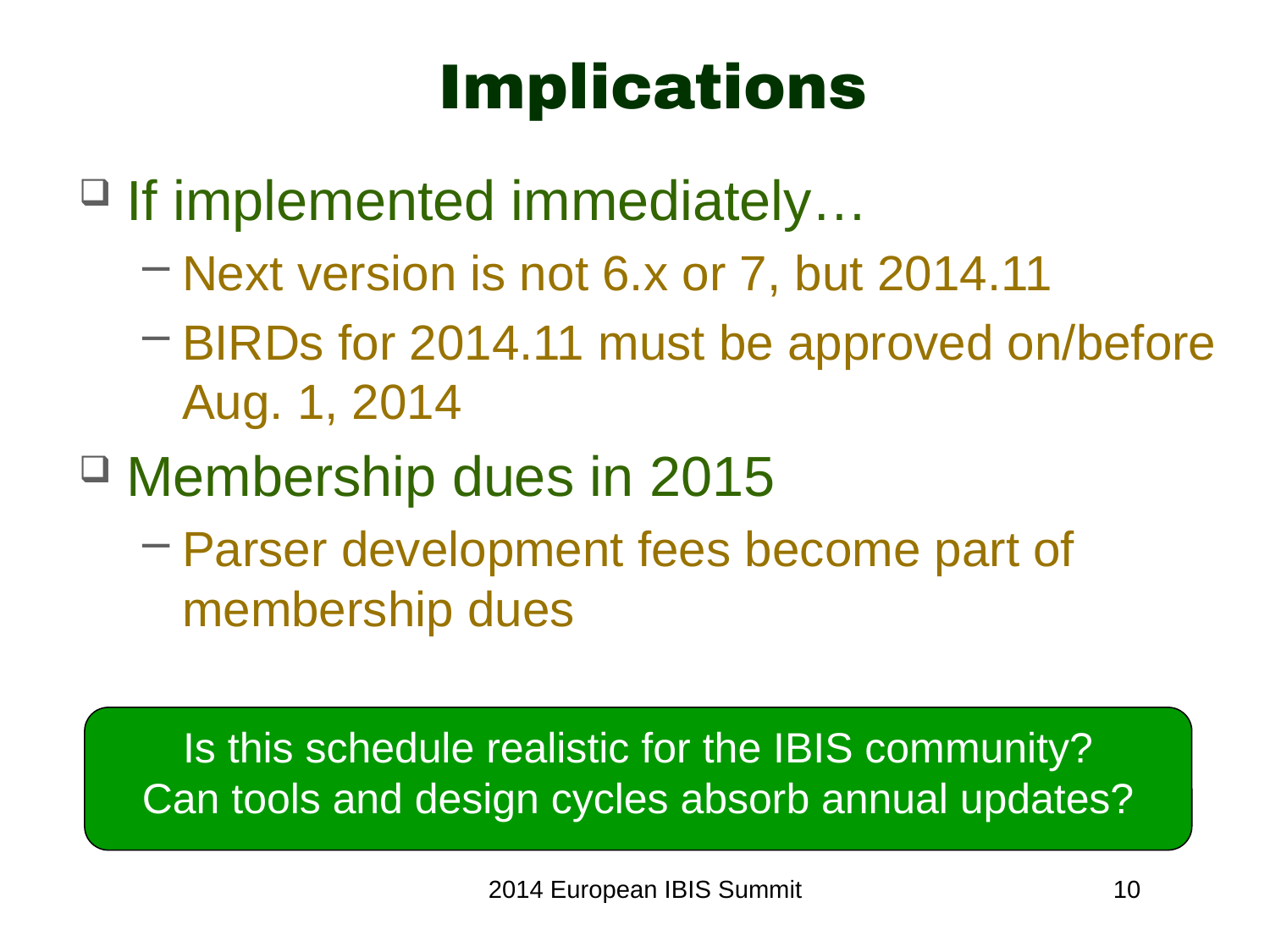

# Implications
If implemented immediately…
Next version is not 6.x or 7, but 2014.11
BIRDs for 2014.11 must be approved on/before Aug. 1, 2014
Membership dues in 2015
Parser development fees become part of membership dues

Is this schedule realistic for the IBIS community?
Can tools and design cycles absorb annual updates?

2014 European IBIS Summit
10